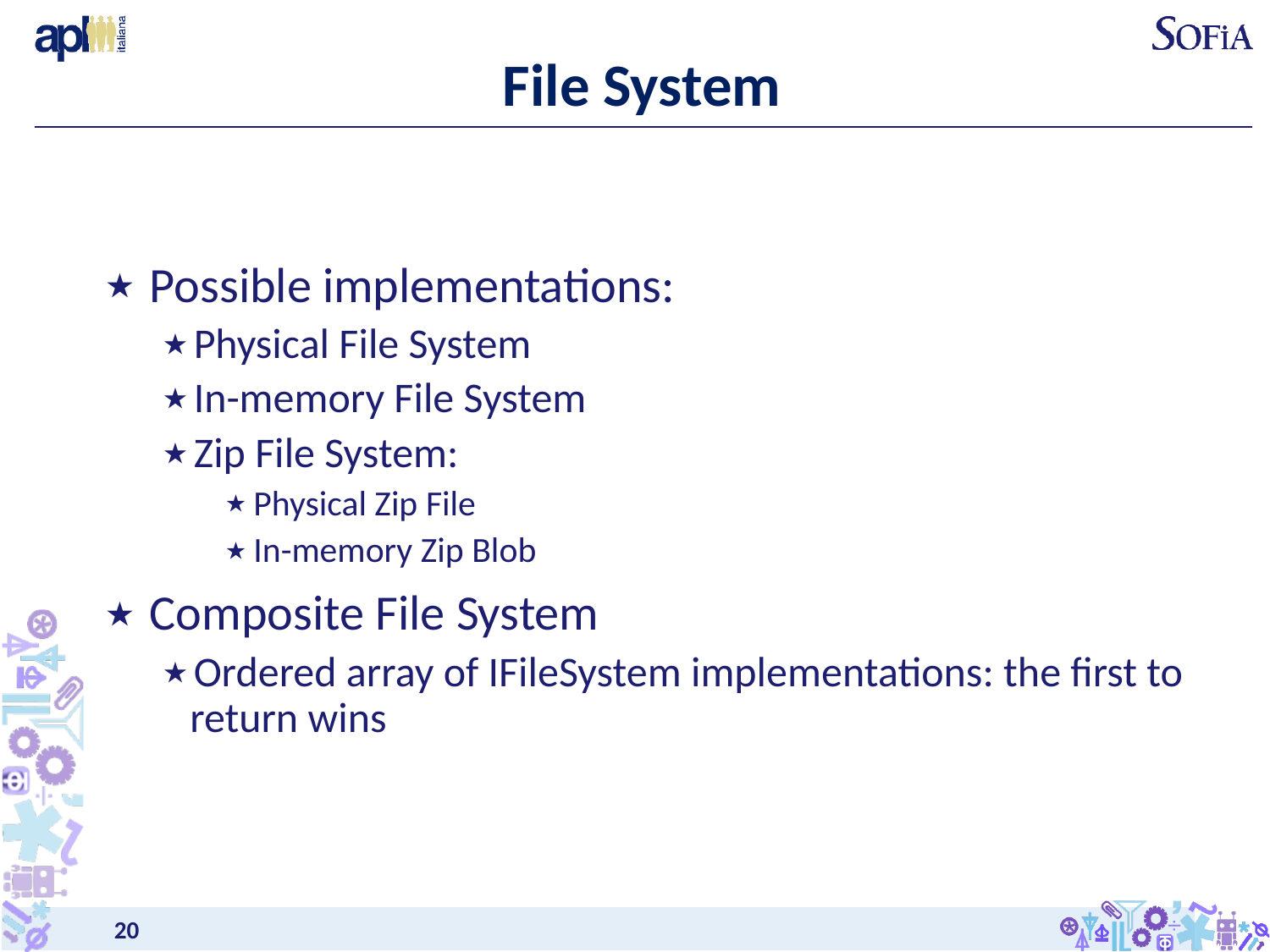

# File System
Possible implementations:
Physical File System
In-memory File System
Zip File System:
Physical Zip File
In-memory Zip Blob
Composite File System
Ordered array of IFileSystem implementations: the first to return wins